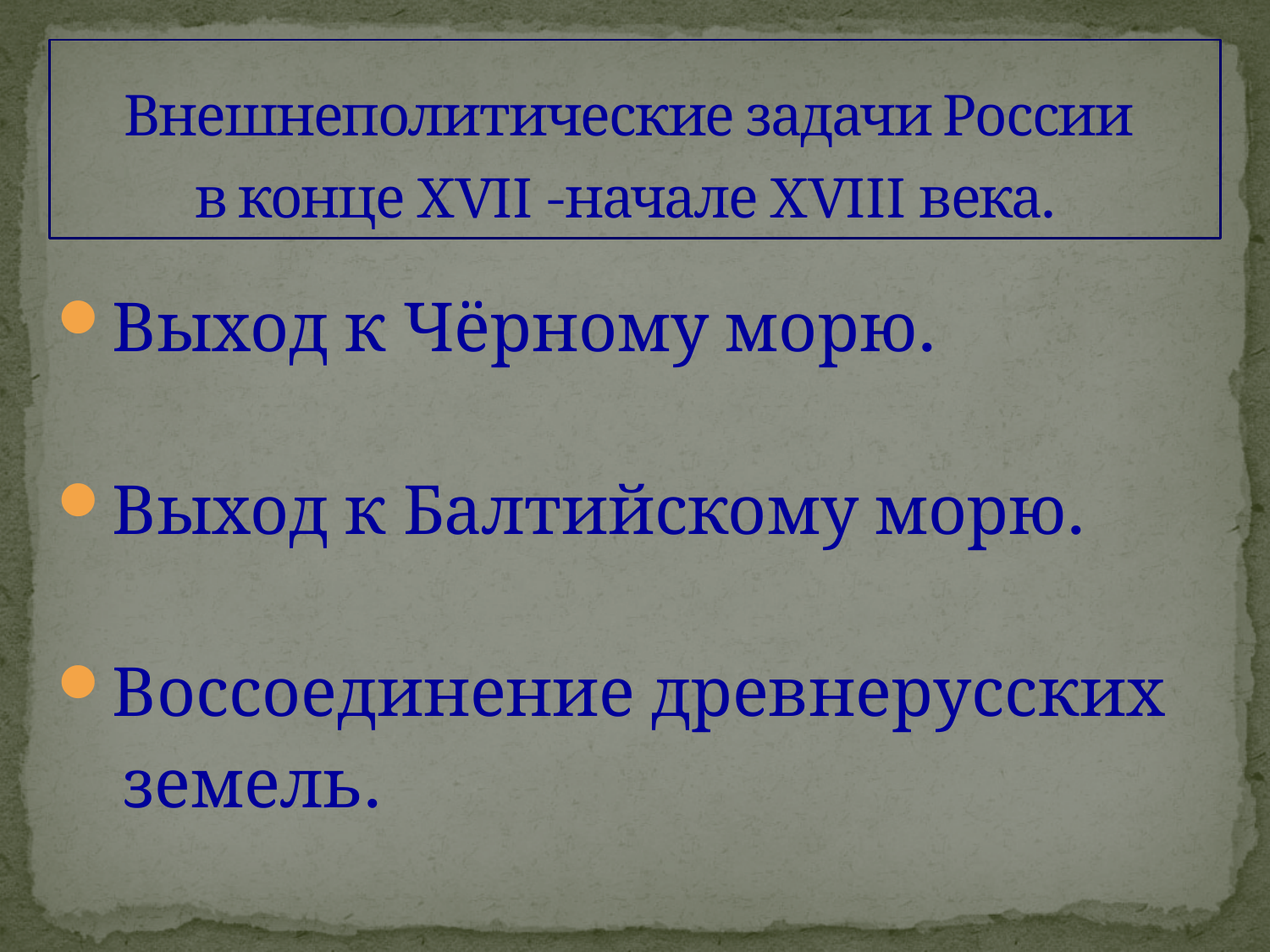

# Внешнеполитические задачи России в конце XVII -начале XVIII века.
Выход к Чёрному морю.

Выход к Балтийскому морю.

Воссоединение древнерусских
    земель.